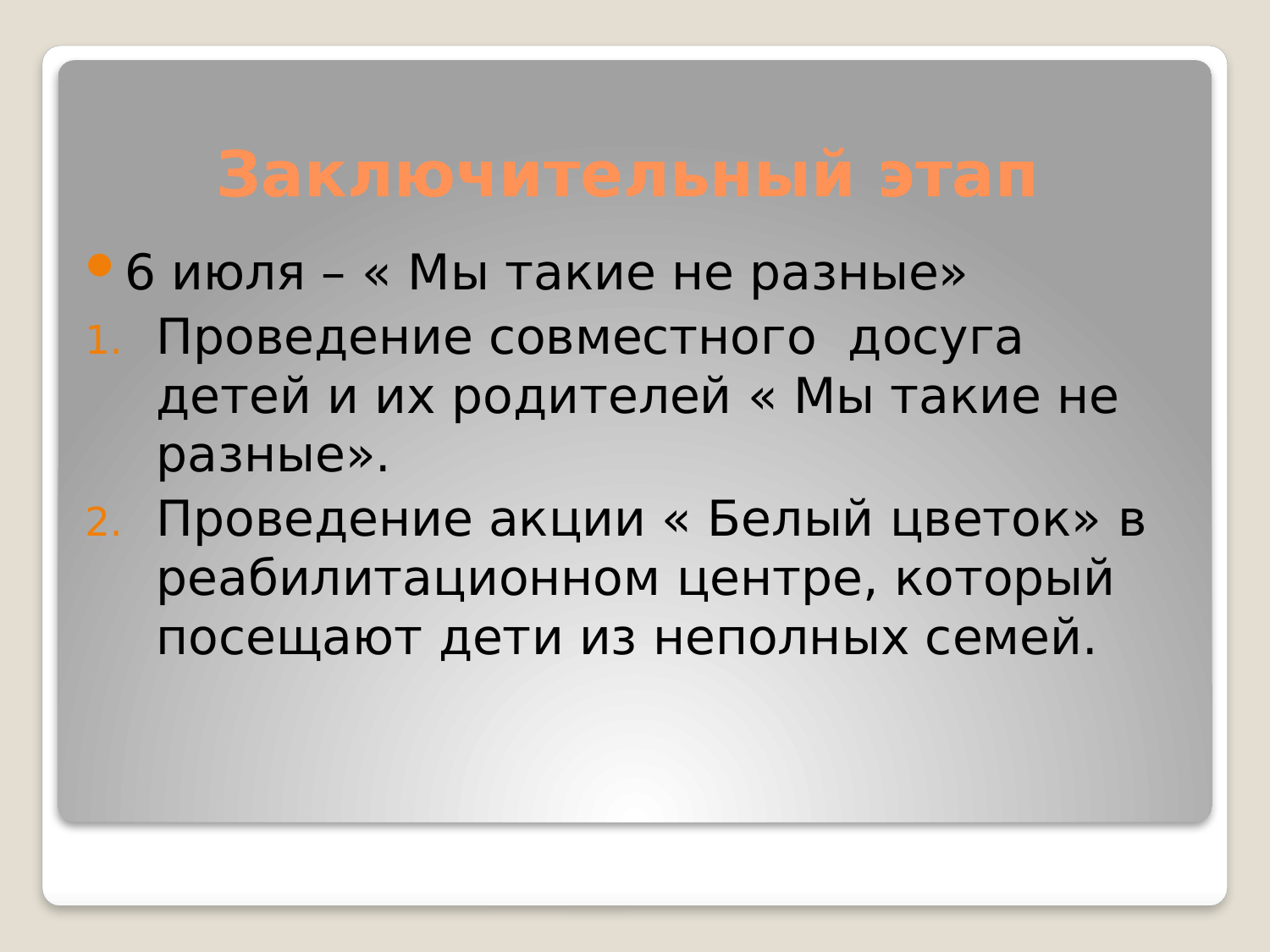

# Заключительный этап
6 июля – « Мы такие не разные»
Проведение совместного  досуга детей и их родителей « Мы такие не разные».
Проведение акции « Белый цветок» в реабилитационном центре, который посещают дети из неполных семей.